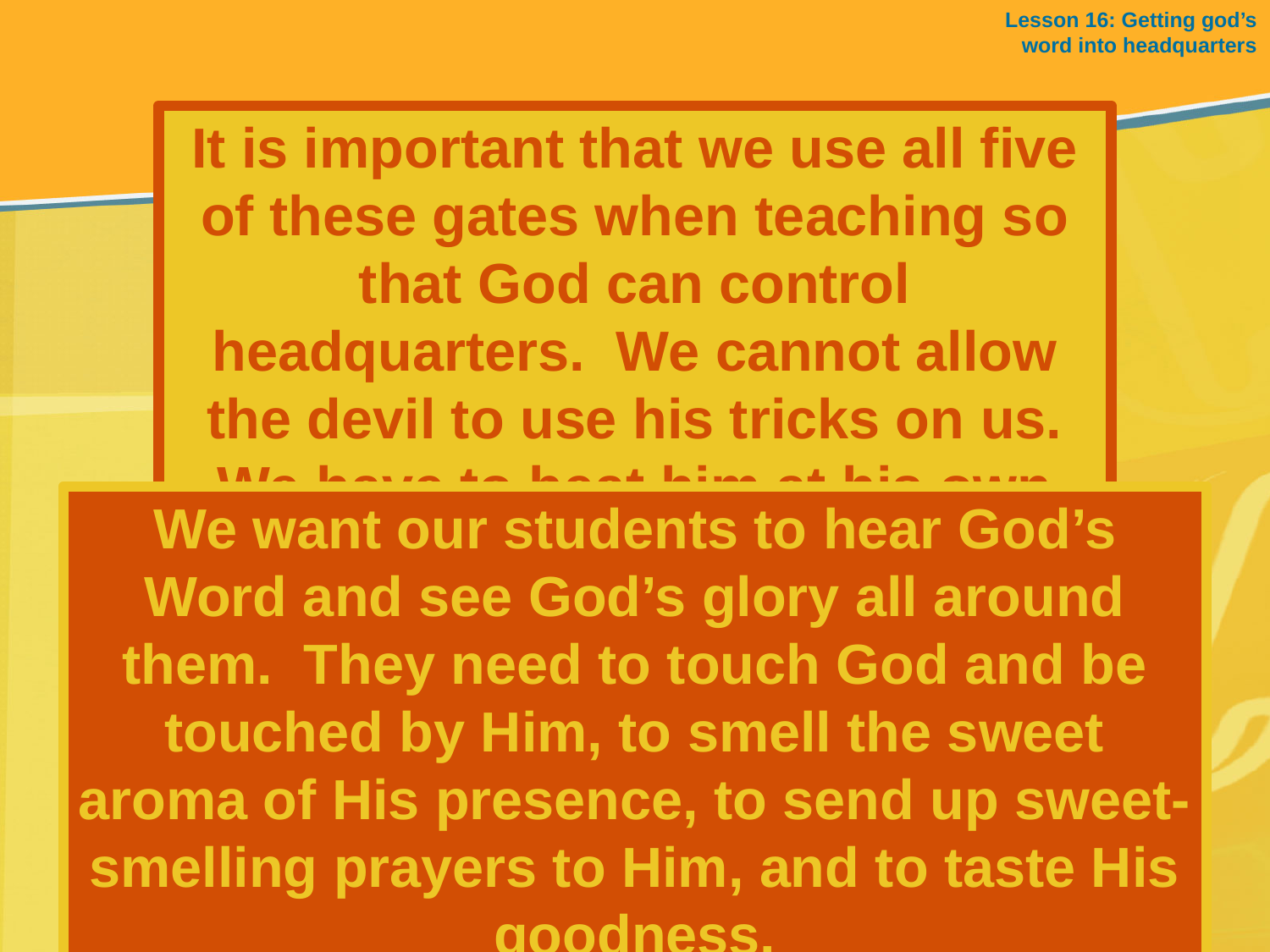

Lesson 16: Getting god’s word into headquarters
It is important that we use all five of these gates when teaching so that God can control headquarters.  We cannot allow the devil to use his tricks on us. We have to beat him at his own game.
We want our students to hear God’s Word and see God’s glory all around them.  They need to touch God and be touched by Him, to smell the sweet aroma of His presence, to send up sweet-smelling prayers to Him, and to taste His goodness.